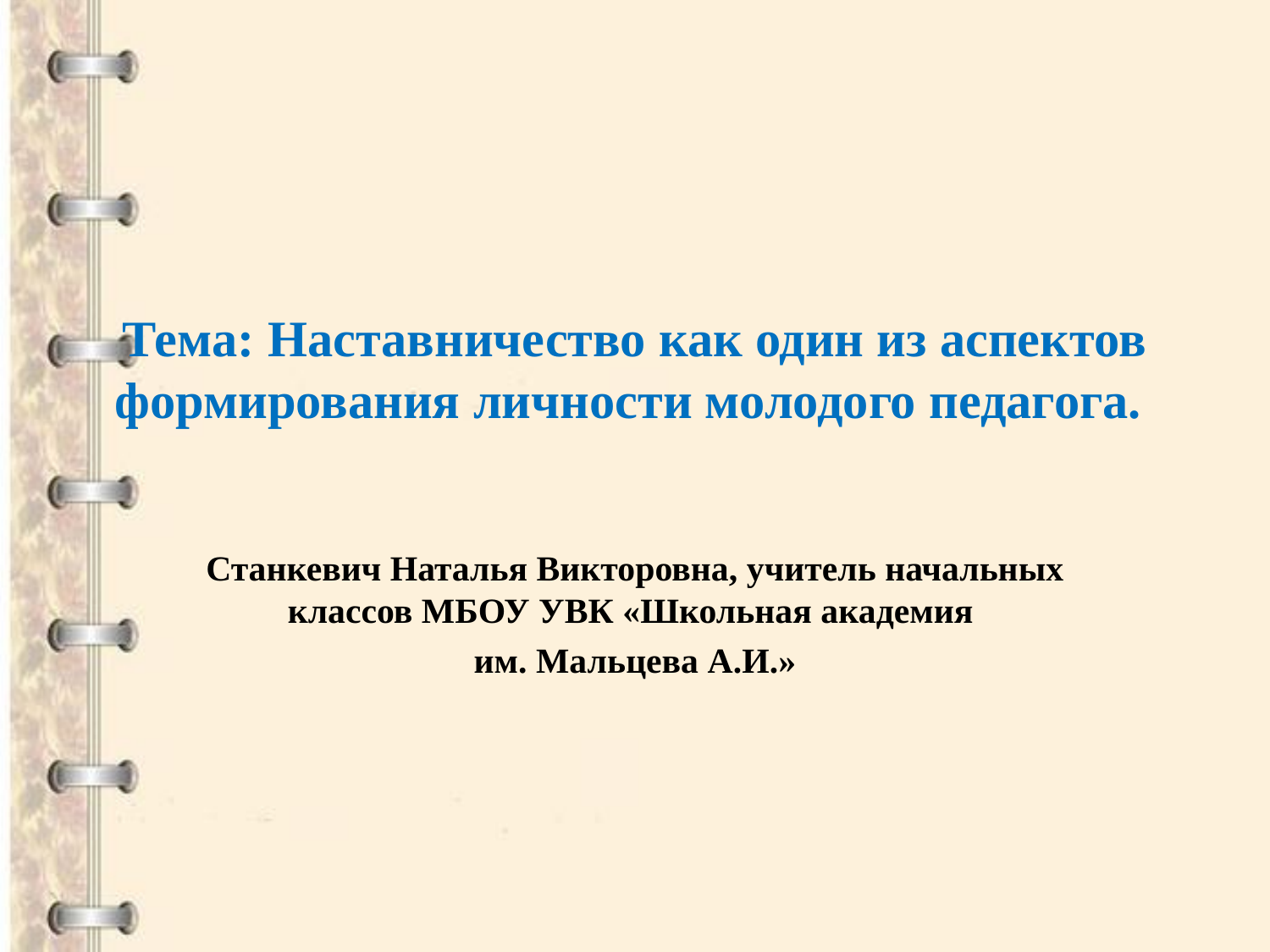

# Тема: Наставничество как один из аспектов формирования личности молодого педагога.
Станкевич Наталья Викторовна, учитель начальных классов МБОУ УВК «Школьная академия
им. Мальцева А.И.»